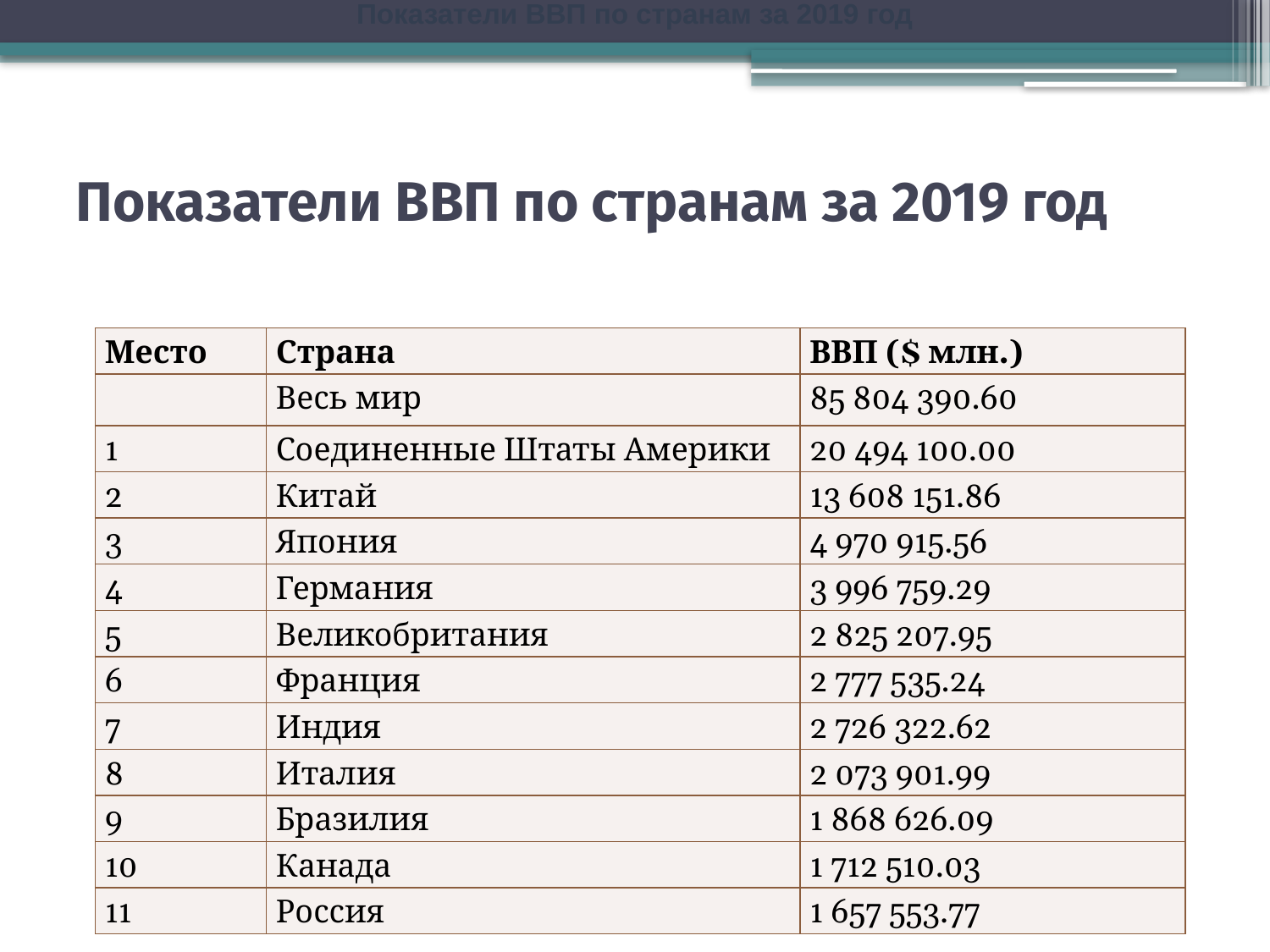

Показатели ВВП по странам за 2019 год

# Показатели ВВП по странам за 2019 год
| Место | Страна | ВВП ($ млн.) |
| --- | --- | --- |
|  | Весь мир | 85 804 390.60 |
| 1 | Соединенные Штаты Америки | 20 494 100.00 |
| 2 | Китай | 13 608 151.86 |
| 3 | Япония | 4 970 915.56 |
| 4 | Германия | 3 996 759.29 |
| 5 | Великобритания | 2 825 207.95 |
| 6 | Франция | 2 777 535.24 |
| 7 | Индия | 2 726 322.62 |
| 8 | Италия | 2 073 901.99 |
| 9 | Бразилия | 1 868 626.09 |
| 10 | Канада | 1 712 510.03 |
| 11 | Россия | 1 657 553.77 |